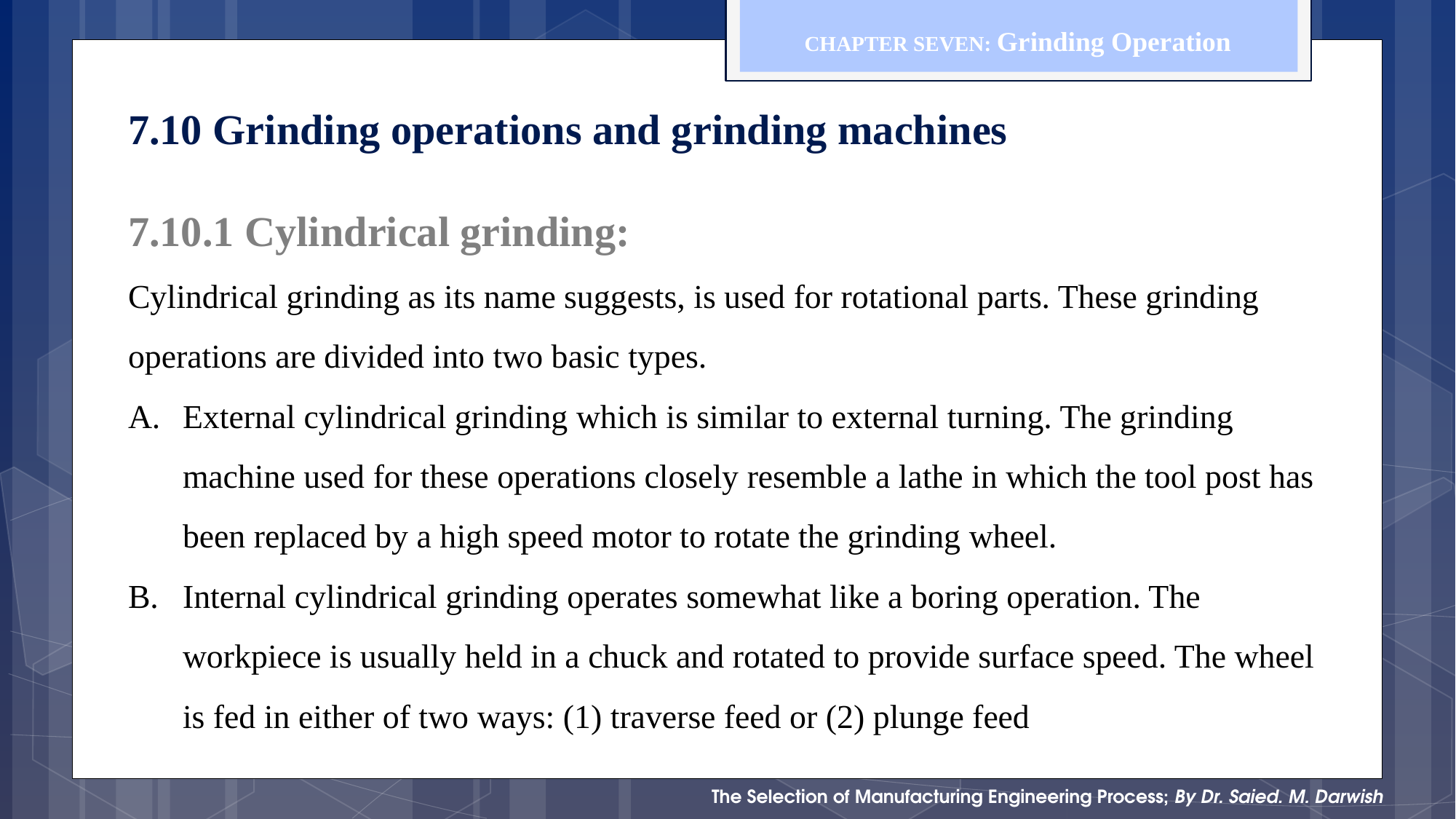

CHAPTER SEVEN: Grinding Operation
7.10 Grinding operations and grinding machines
7.10.1 Cylindrical grinding:
Cylindrical grinding as its name suggests, is used for rotational parts. These grinding operations are divided into two basic types.
External cylindrical grinding which is similar to external turning. The grinding machine used for these operations closely resemble a lathe in which the tool post has been replaced by a high speed motor to rotate the grinding wheel.
Internal cylindrical grinding operates somewhat like a boring operation. The workpiece is usually held in a chuck and rotated to provide surface speed. The wheel is fed in either of two ways: (1) traverse feed or (2) plunge feed